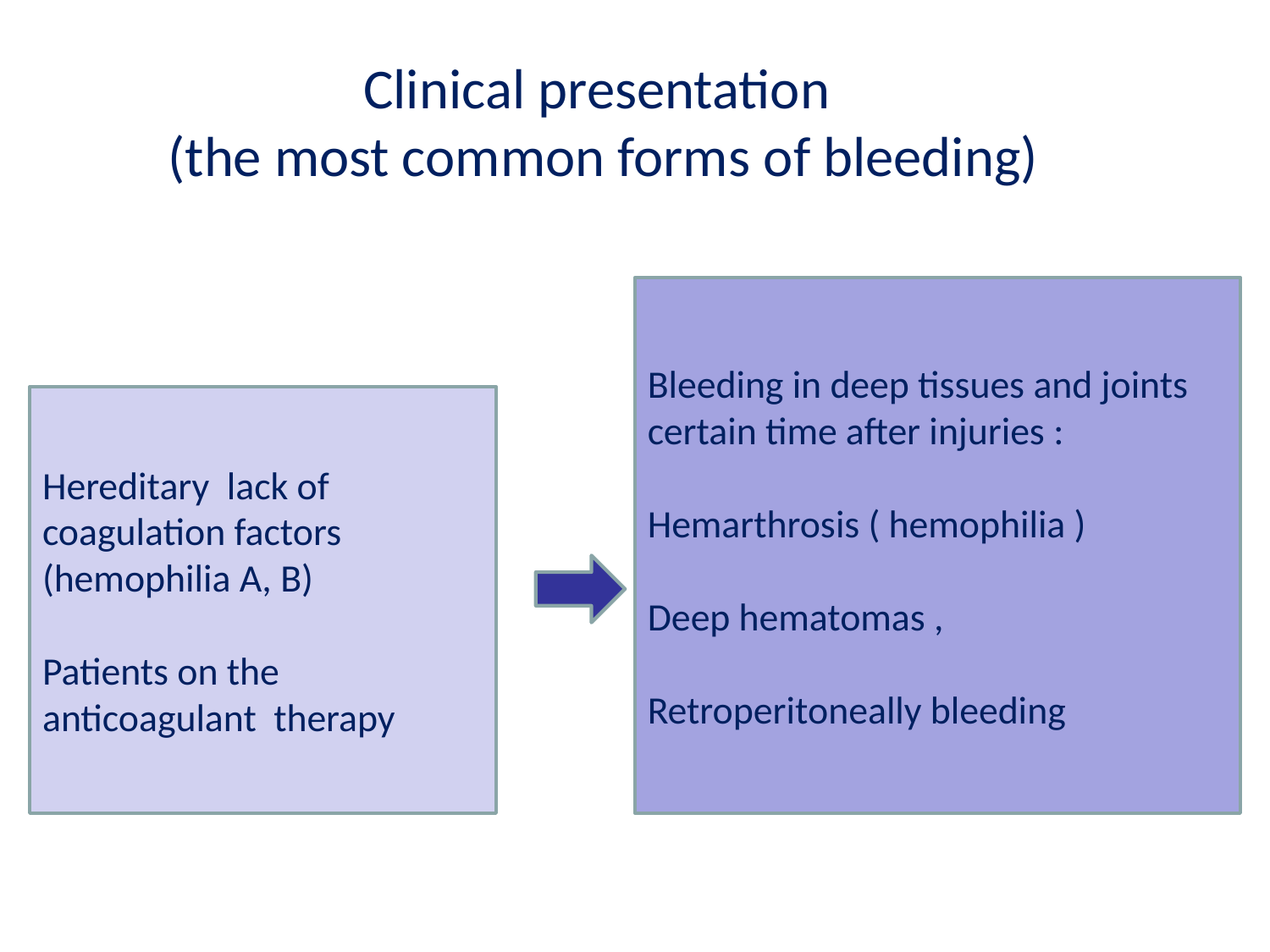

Clinical presentation
(the most common forms of bleeding)
Bleeding in deep tissues and joints certain time after injuries :

Hemarthrosis ( hemophilia )

Deep hematomas ,

Retroperitoneally bleeding
Hereditary  lack of coagulation factors (hemophilia A, B)

Patients on the anticoagulant  therapy